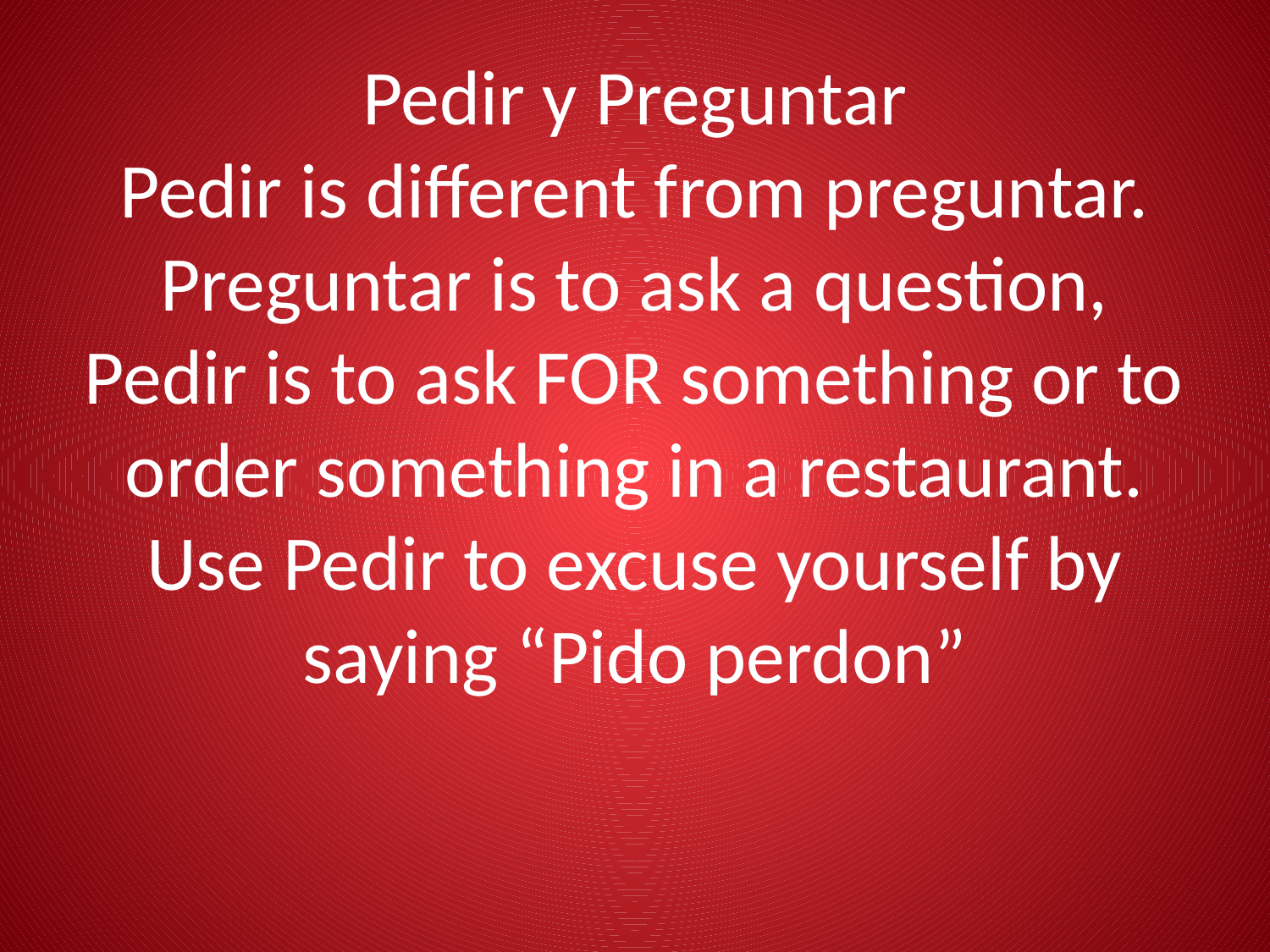

# Pedir y Preguntar Pedir is different from preguntar. Preguntar is to ask a question, Pedir is to ask FOR something or to order something in a restaurant. Use Pedir to excuse yourself by saying “Pido perdon”